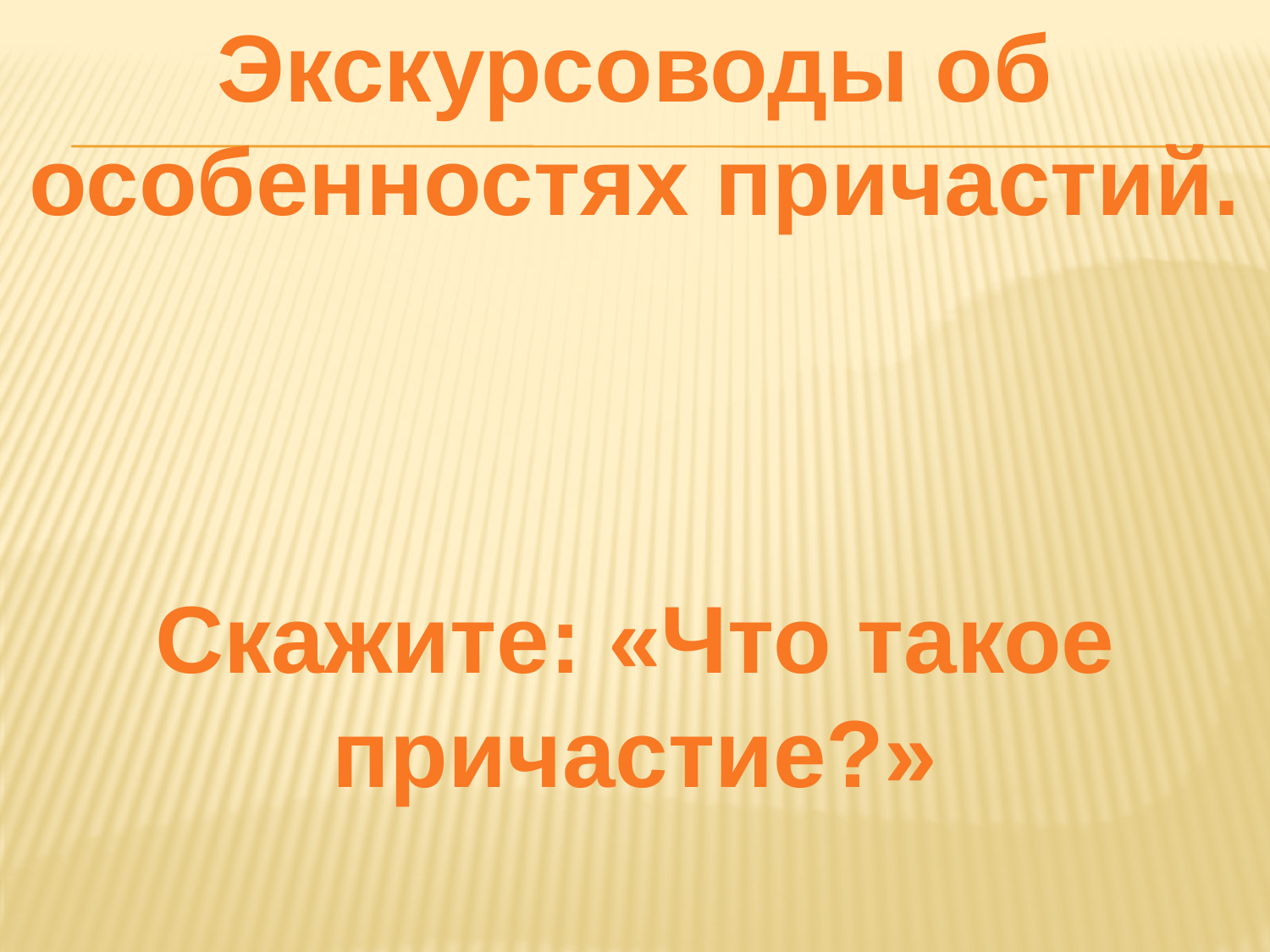

Экскурсоводы об особенностях причастий.

Скажите: «Что такое причастие?»